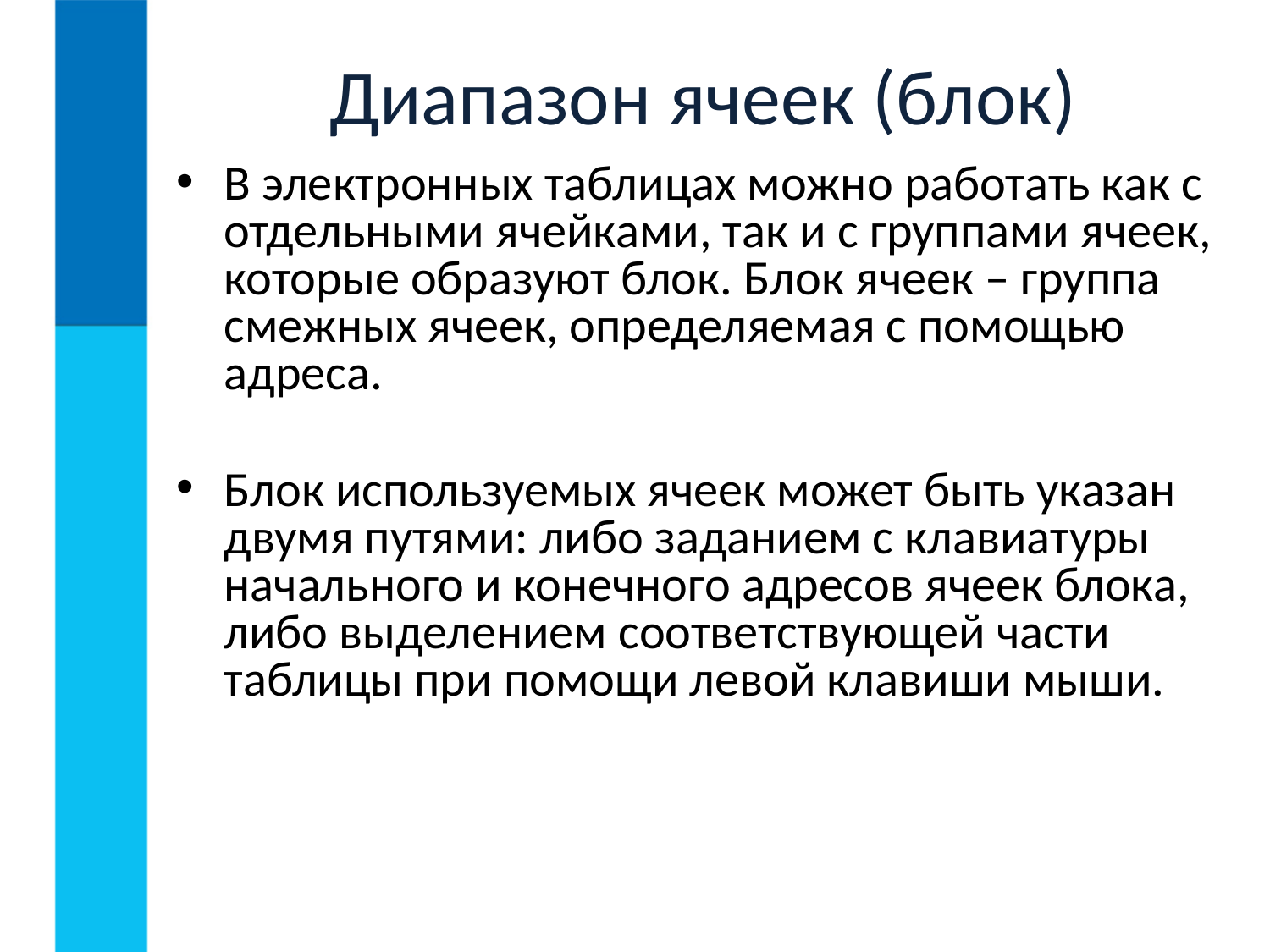

Диапазон ячеек (блок)
В электронных таблицах можно работать как с отдельными ячейками, так и с группами ячеек, которые образуют блок. Блок ячеек – группа смежных ячеек, определяемая с помощью адреса.
Блок используемых ячеек может быть указан двумя путями: либо заданием с клавиатуры начального и конечного адресов ячеек блока, либо выделением соответствующей части таблицы при помощи левой клавиши мыши.